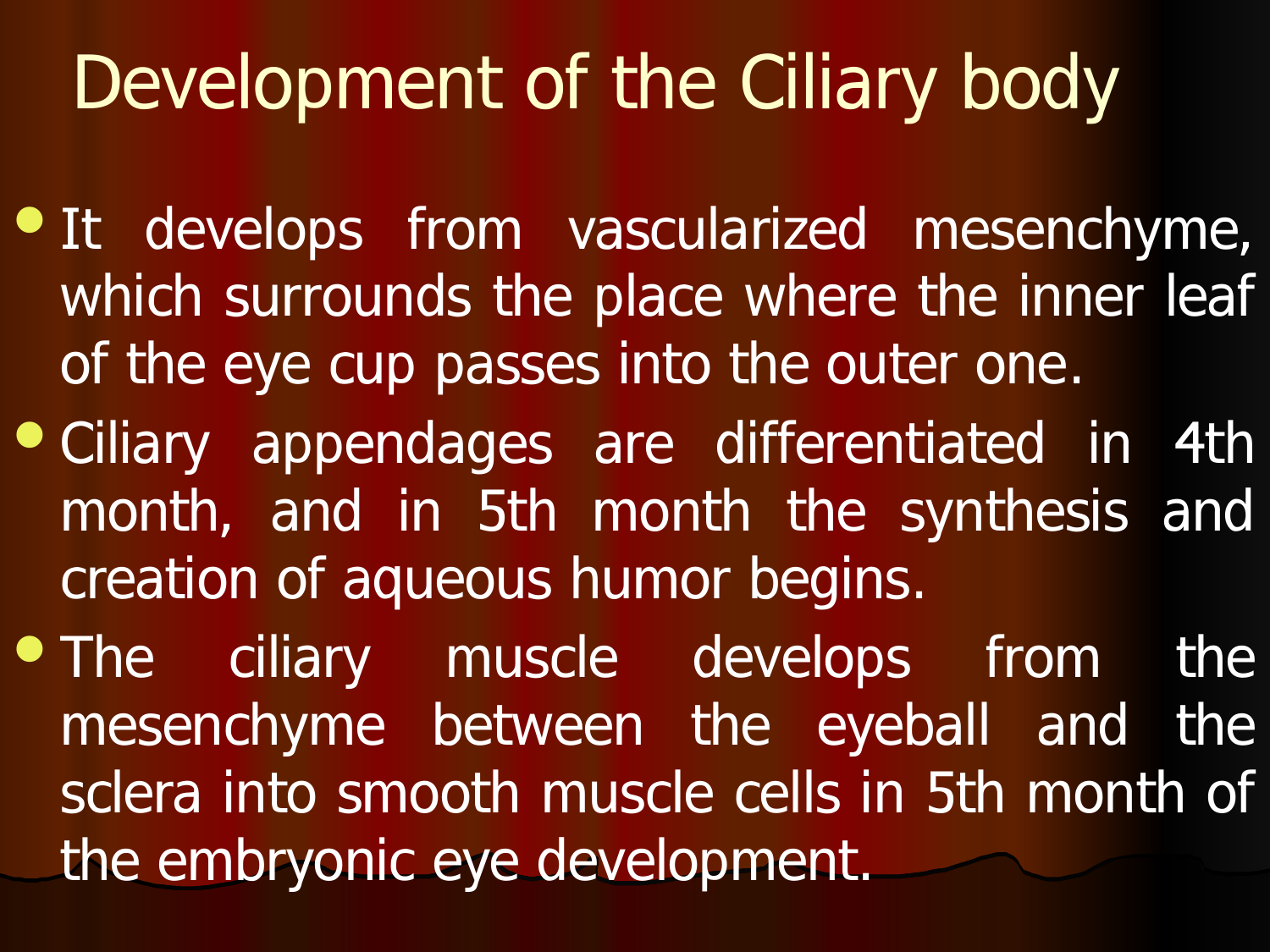

# Development of the Ciliary body
It develops from vascularized mesenchyme, which surrounds the place where the inner leaf of the eye cup passes into the outer one.
Ciliary appendages are differentiated in 4th month, and in 5th month the synthesis and creation of aqueous humor begins.
The ciliary muscle develops from the mesenchyme between the eyeball and the sclera into smooth muscle cells in 5th month of the embryonic eye development.